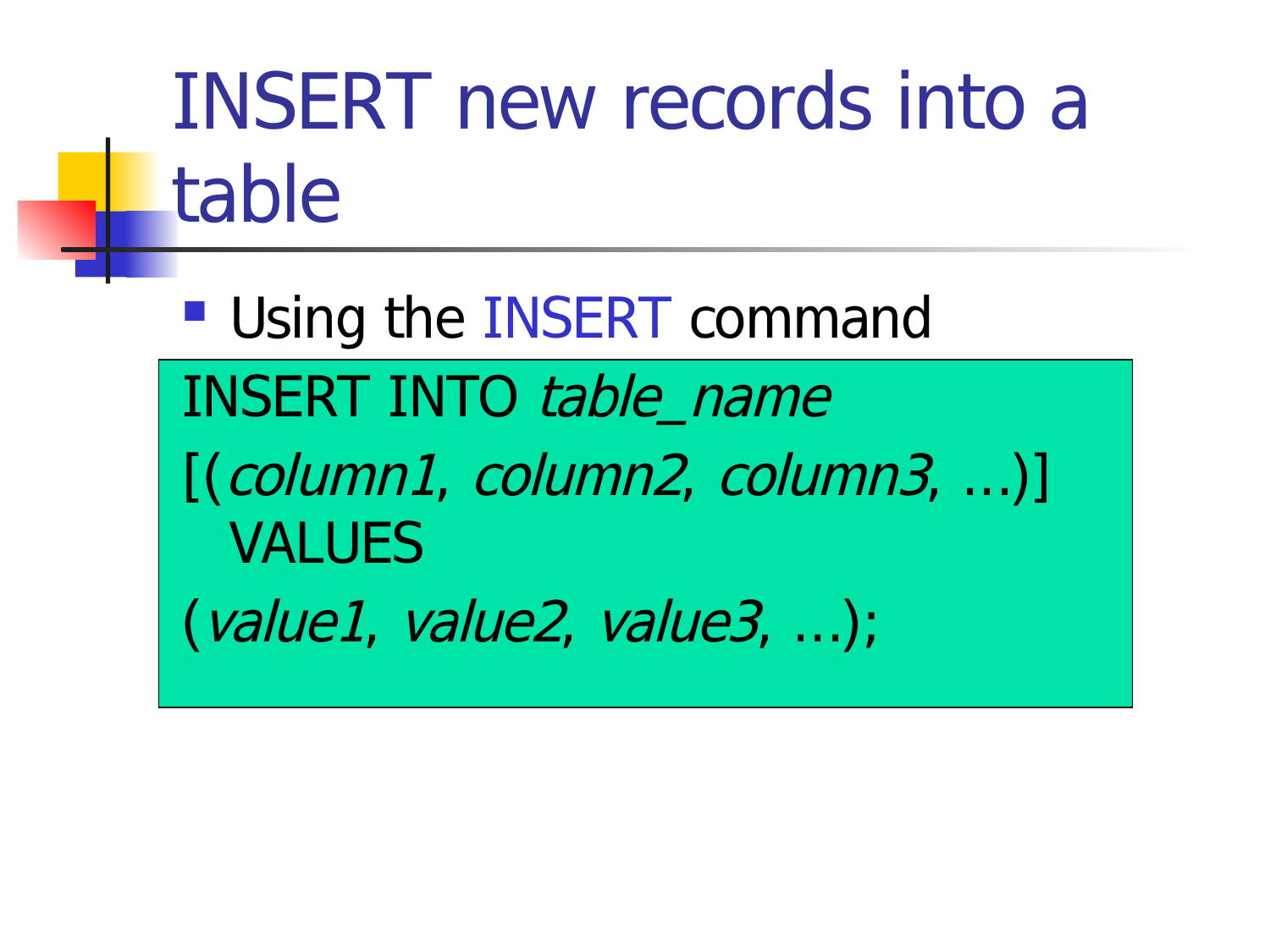

# INSERT new records into a table
Using the INSERT command
INSERT INTO table_name
[(column1, column2, column3, ...)]
VALUES
(value1, value2, value3, ...);